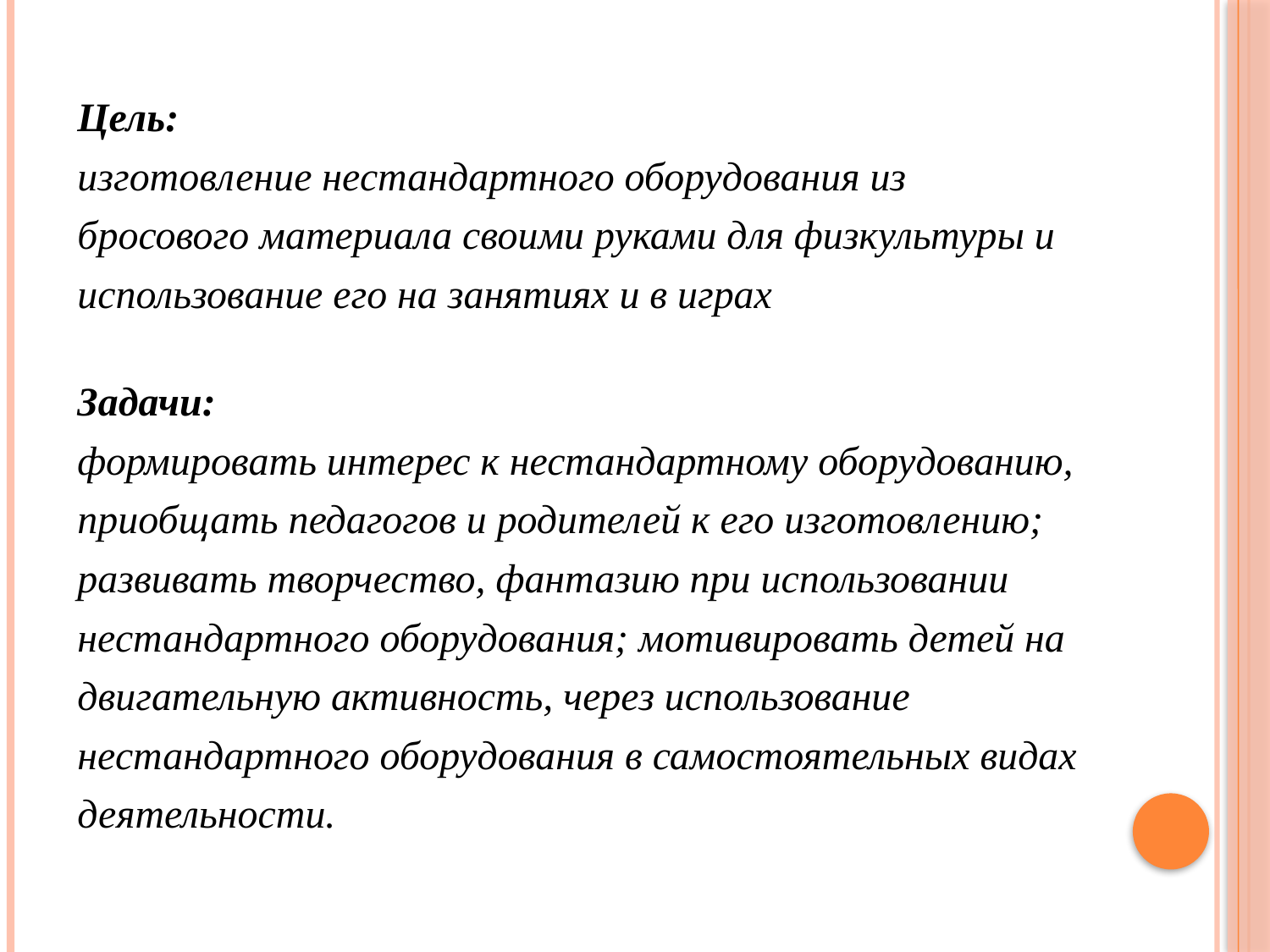

Цель:
изготовление нестандартного оборудования из
бросового материала своими руками для физкультуры и
использование его на занятиях и в играх
Задачи:
формировать интерес к нестандартному оборудованию,
приобщать педагогов и родителей к его изготовлению;
развивать творчество, фантазию при использовании
нестандартного оборудования; мотивировать детей на
двигательную активность, через использование
нестандартного оборудования в самостоятельных видах
деятельности.